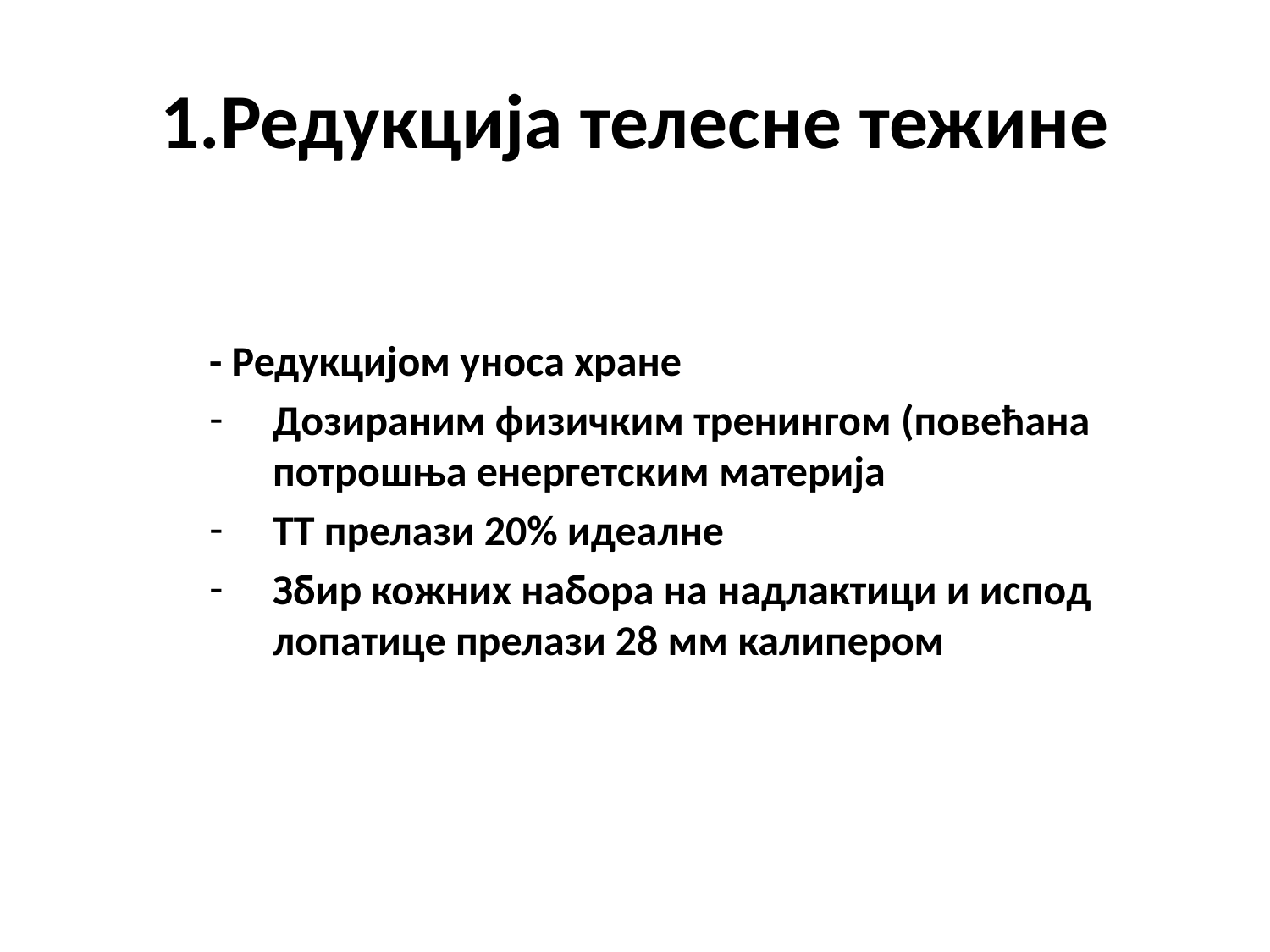

# 1.Редукција телесне тежине
- Редукцијом уноса хране
Дозираним физичким тренингом (повећана потрошња енергетским материја
ТТ прелази 20% идеалне
Збир кожних набора на надлактици и испод лопатице прелази 28 мм калипером